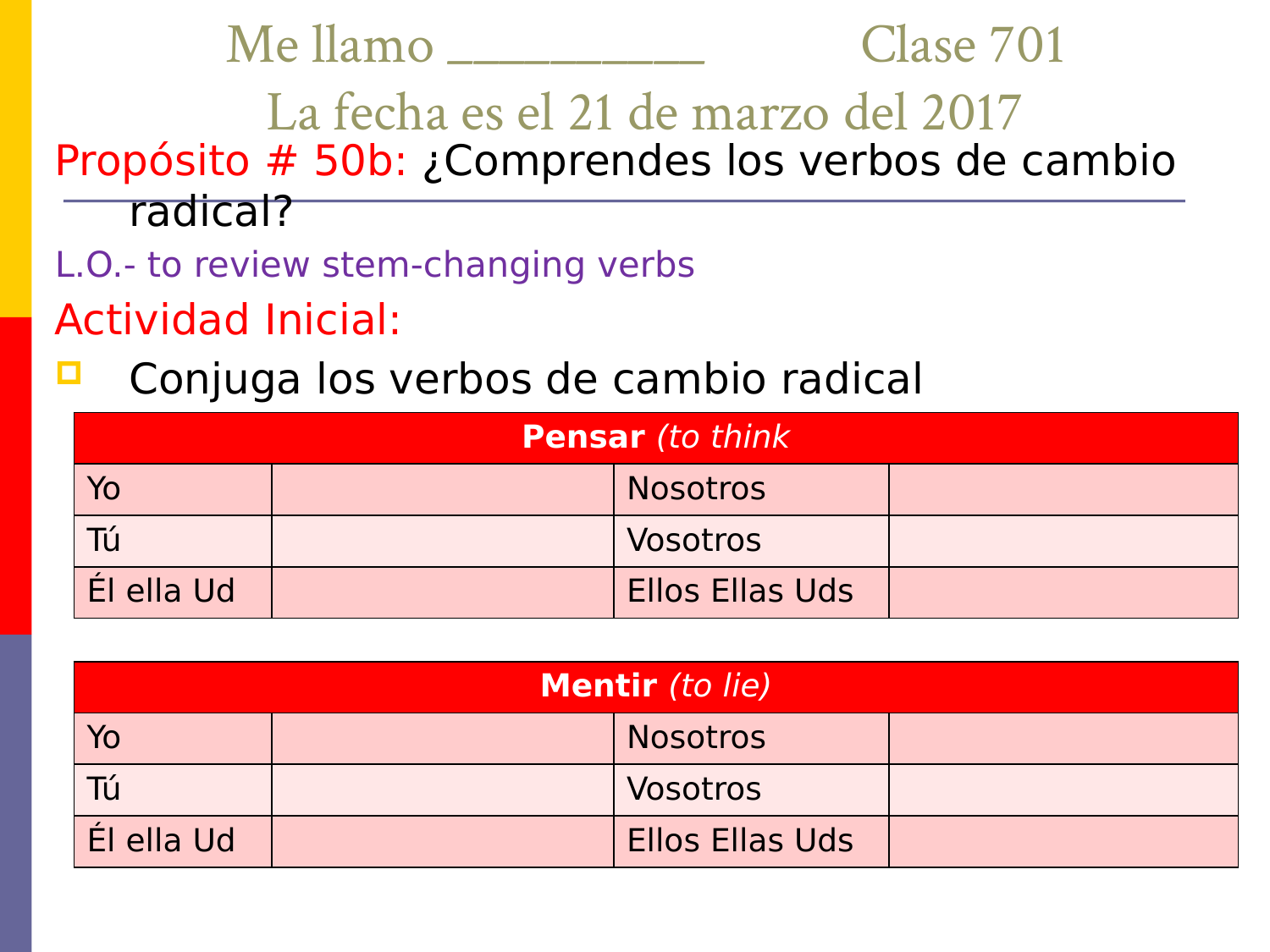

Me llamo __________   	Clase 701
La fecha es el 21 de marzo del 2017
Propósito # 50b: ¿Comprendes los verbos de cambio radical?
L.O.- to review stem-changing verbs
Actividad Inicial:
Conjuga los verbos de cambio radical

| Pensar (to think |  |  |  |
| --- | --- | --- | --- |
| Yo |  | Nosotros |  |
| Tú |  | Vosotros |  |
| Él ella Ud |  | Ellos Ellas Uds |  |
| Mentir (to lie) |  |  |  |
| --- | --- | --- | --- |
| Yo |  | Nosotros |  |
| Tú |  | Vosotros |  |
| Él ella Ud |  | Ellos Ellas Uds |  |